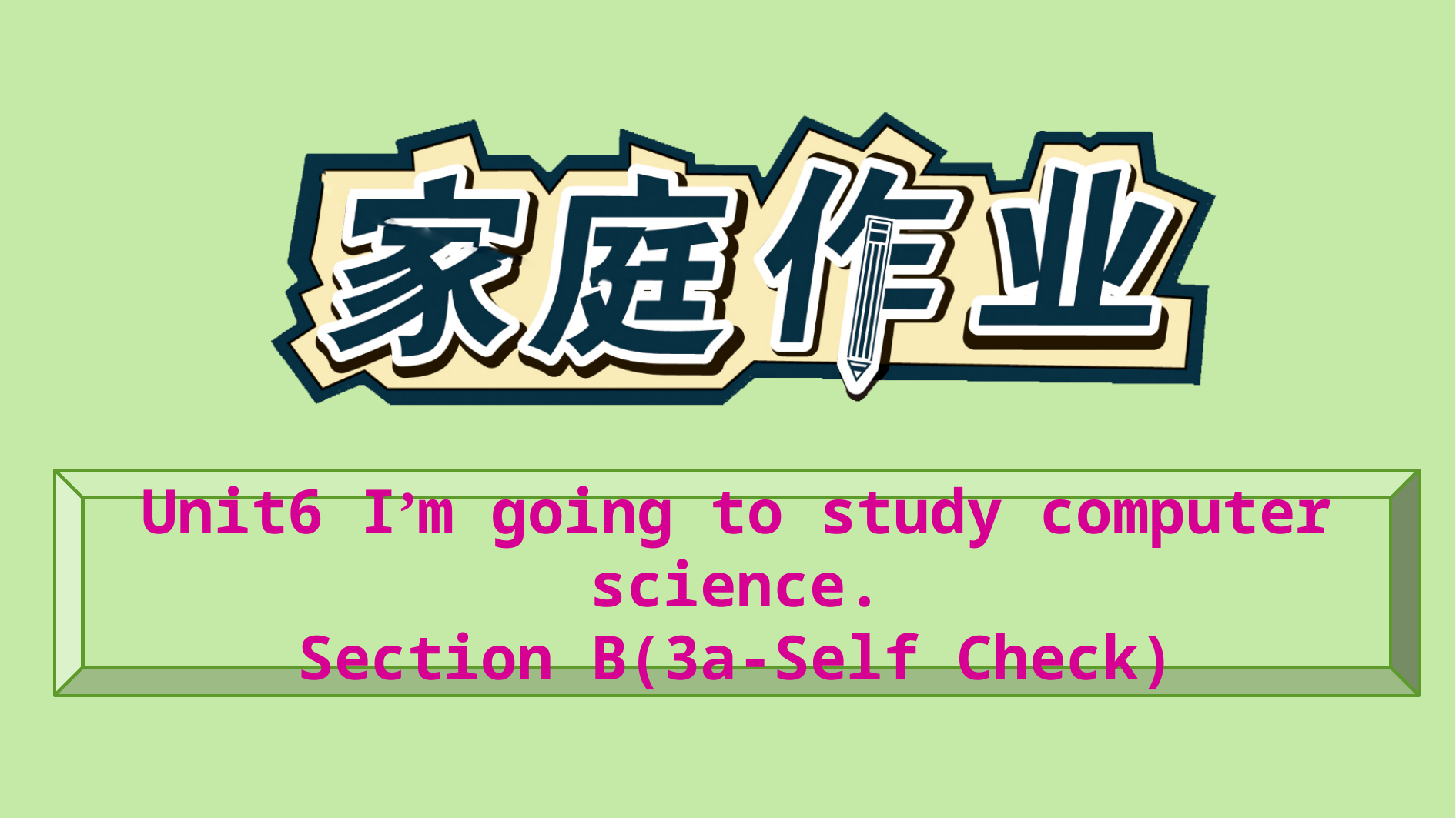

Unit6 I’m going to study computer science.
Section B(3a-Self Check)